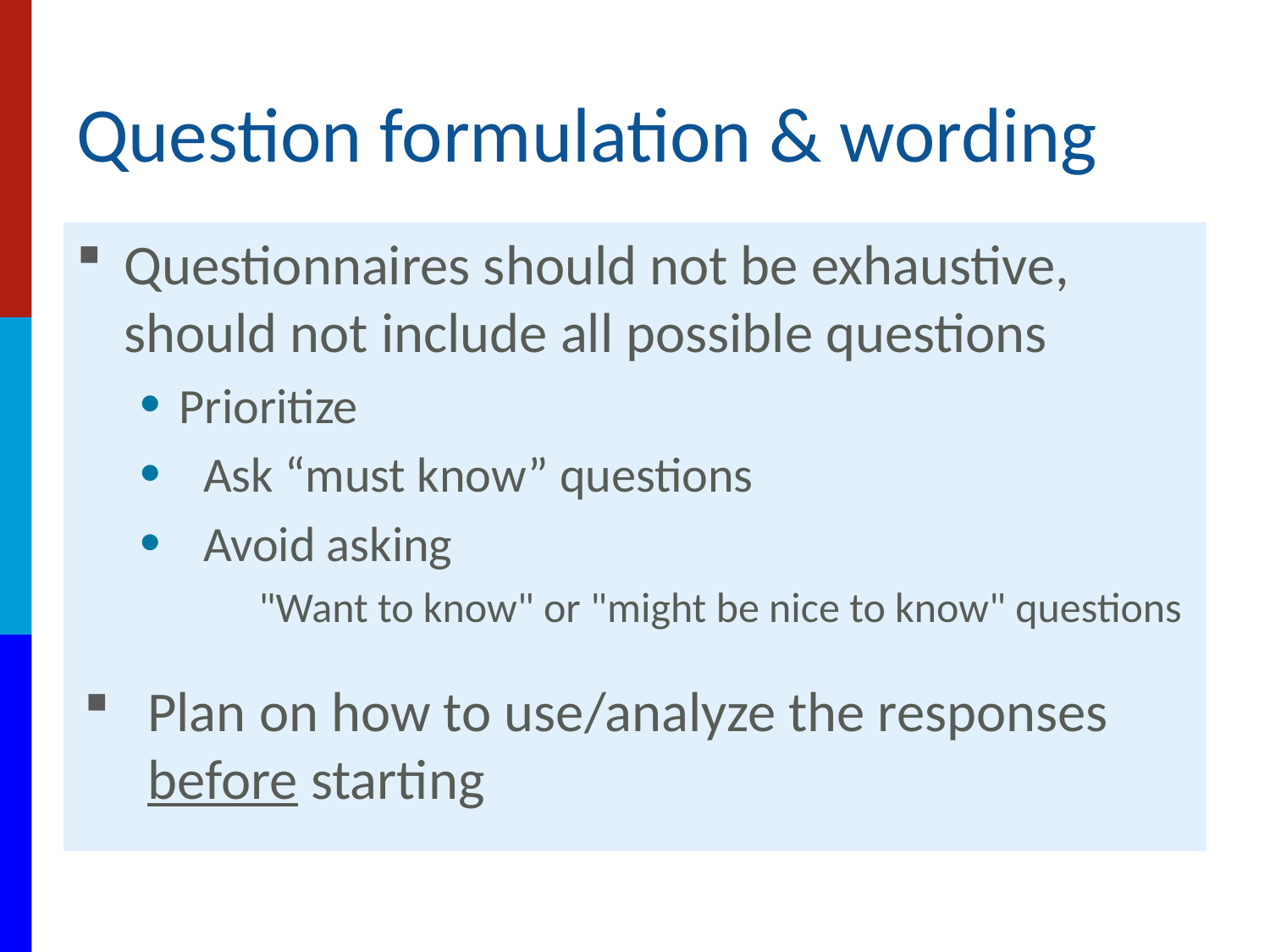

# Question formulation & wording
Questionnaires should not be exhaustive, should not include all possible questions
Prioritize
Ask “must know” questions
Avoid asking
"Want to know" or "might be nice to know" questions
Plan on how to use/analyze the responses before starting